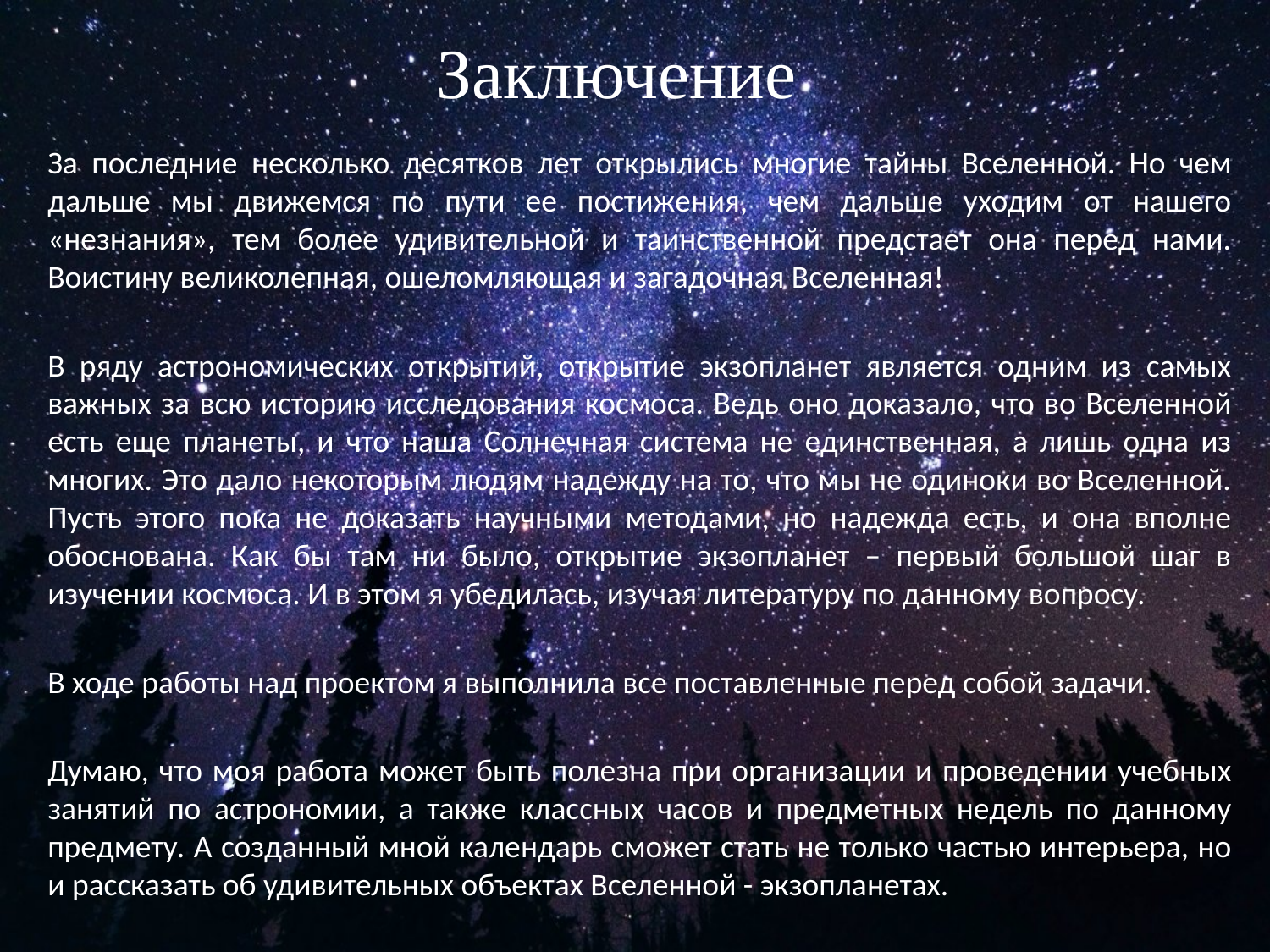

# Заключение
За последние несколько десятков лет открылись многие тайны Вселенной. Но чем дальше мы движемся по пути ее постижения, чем дальше уходим от нашего «незнания», тем более удивительной и таинственной предстает она перед нами. Воистину великолепная, ошеломляющая и загадочная Вселенная!

В ряду астрономических открытий, открытие экзопланет является одним из самых важных за всю историю исследования космоса. Ведь оно доказало, что во Вселенной есть еще планеты, и что наша Солнечная система не единственная, а лишь одна из многих. Это дало некоторым людям надежду на то, что мы не одиноки во Вселенной. Пусть этого пока не доказать научными методами, но надежда есть, и она вполне обоснована. Как бы там ни было, открытие экзопланет – первый большой шаг в изучении космоса. И в этом я убедилась, изучая литературу по данному вопросу.

В ходе работы над проектом я выполнила все поставленные перед собой задачи.

Думаю, что моя работа может быть полезна при организации и проведении учебных занятий по астрономии, а также классных часов и предметных недель по данному предмету. А созданный мной календарь сможет стать не только частью интерьера, но и рассказать об удивительных объектах Вселенной - экзопланетах.